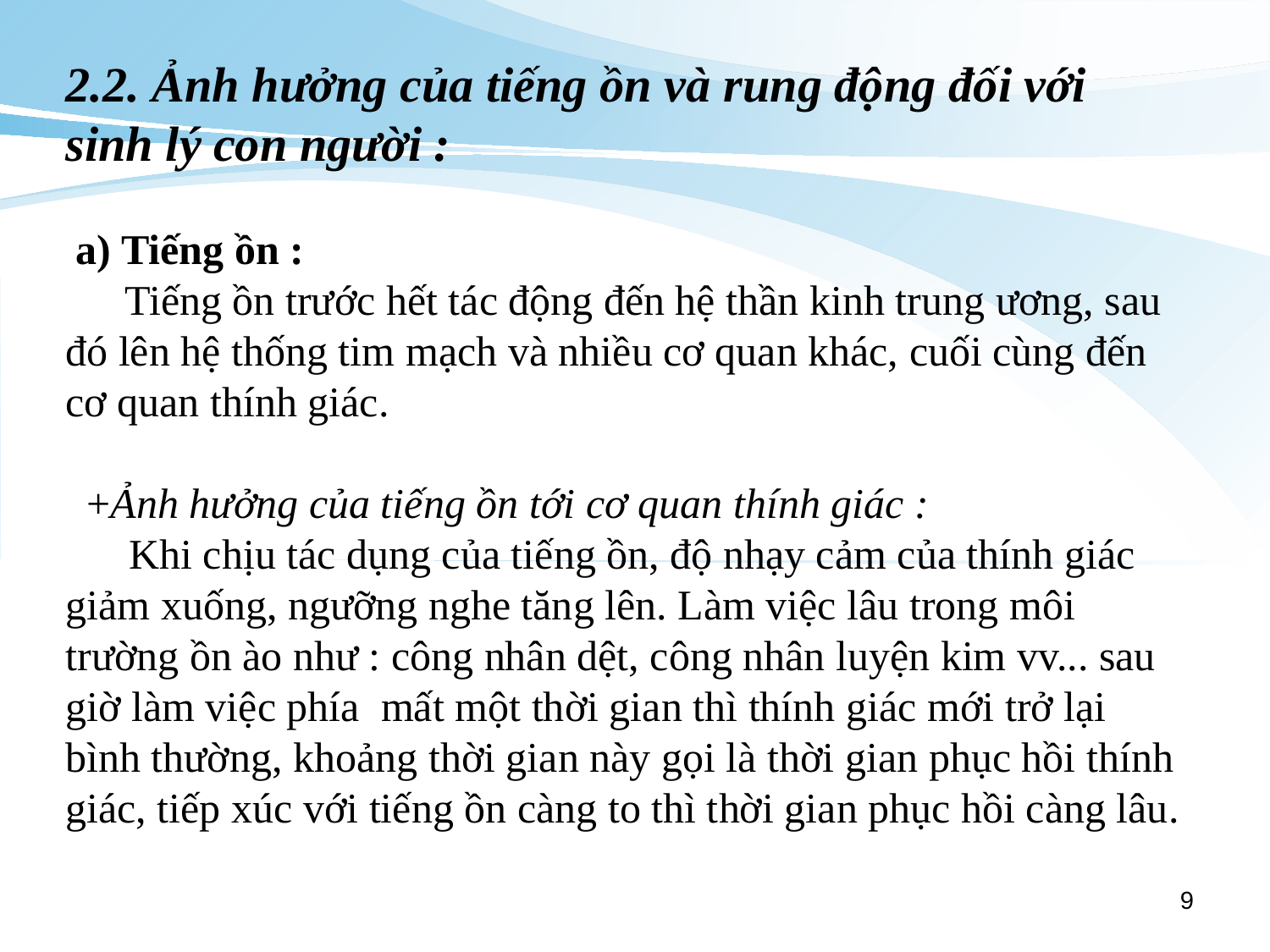

# 2.2. Ảnh hưởng của tiếng ồn và rung động đối với sinh lý con người : a) Tiếng ồn : Tiếng ồn trước hết tác động đến hệ thần kinh trung ương, sau đó lên hệ thống tim mạch và nhiều cơ quan khác, cuối cùng đến cơ quan thính giác. +Ảnh hưởng của tiếng ồn tới cơ quan thính giác : Khi chịu tác dụng của tiếng ồn, độ nhạy cảm của thính giác giảm xuống, ngưỡng nghe tăng lên. Làm việc lâu trong môi trường ồn ào như : công nhân dệt, công nhân luyện kim vv... sau giờ làm việc phía  mất một thời gian thì thính giác mới trở lại bình thường, khoảng thời gian này gọi là thời gian phục hồi thính giác, tiếp xúc với tiếng ồn càng to thì thời gian phục hồi càng lâu.
9